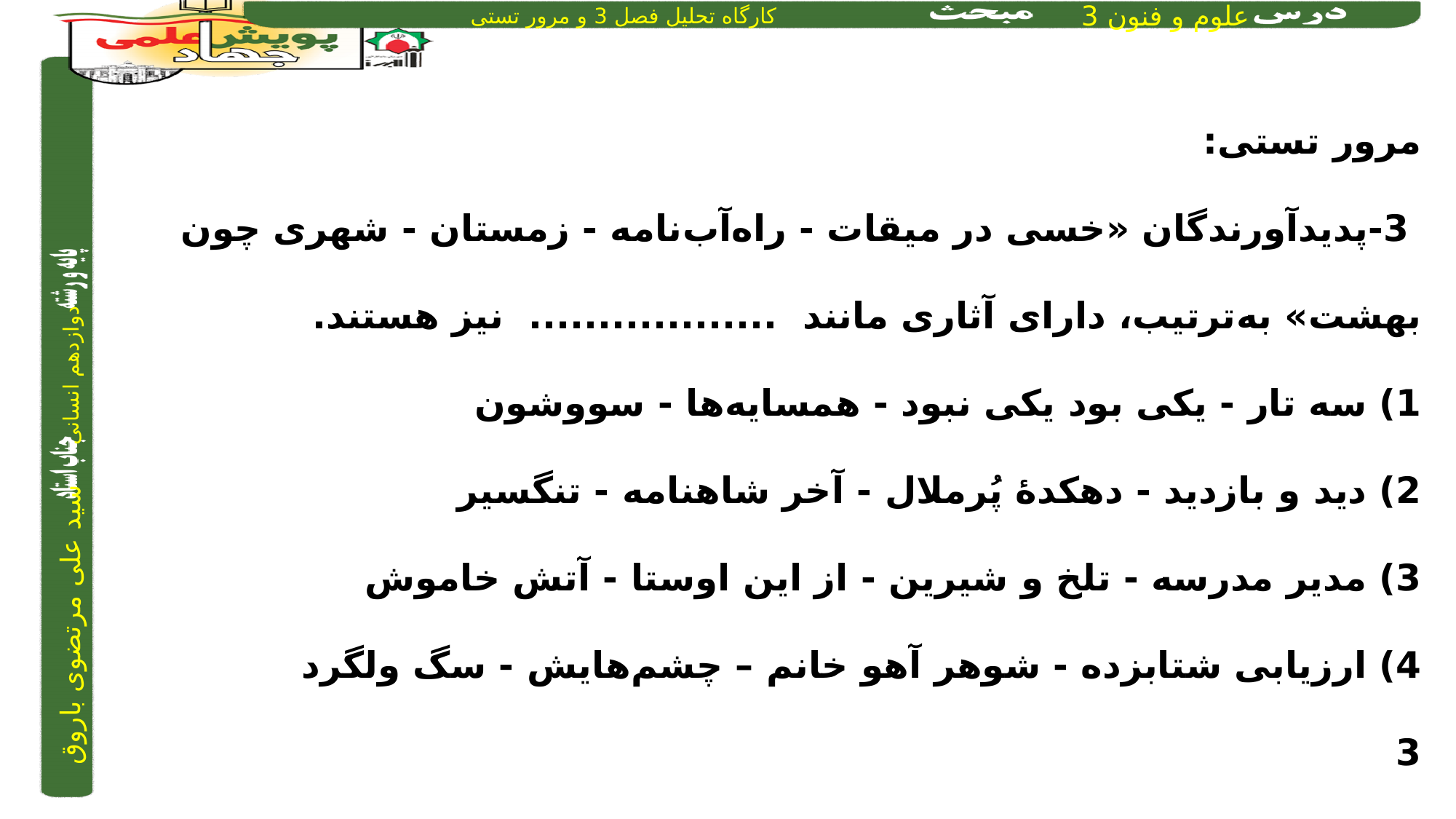

مرور تستی:
 3-پدیدآورندگان «خسی در میقات - راه‌آب‌نامه - زمستان - شهری چون بهشت» به‌ترتیب، دارای آثاری مانند  ..................  نیز هستند.
1) سه تار - یکی بود یکی نبود - همسایه‌ها - سووشون
2) دید و بازدید - دهکدۀ پُرملال - آخر شاهنامه - تنگسیر
3) مدیر مدرسه - تلخ و شیرین - از این اوستا - آتش خاموش
4) ارزیابی شتابزده - شوهر آهو خانم – چشم‌هایش - سگ ولگرد
3